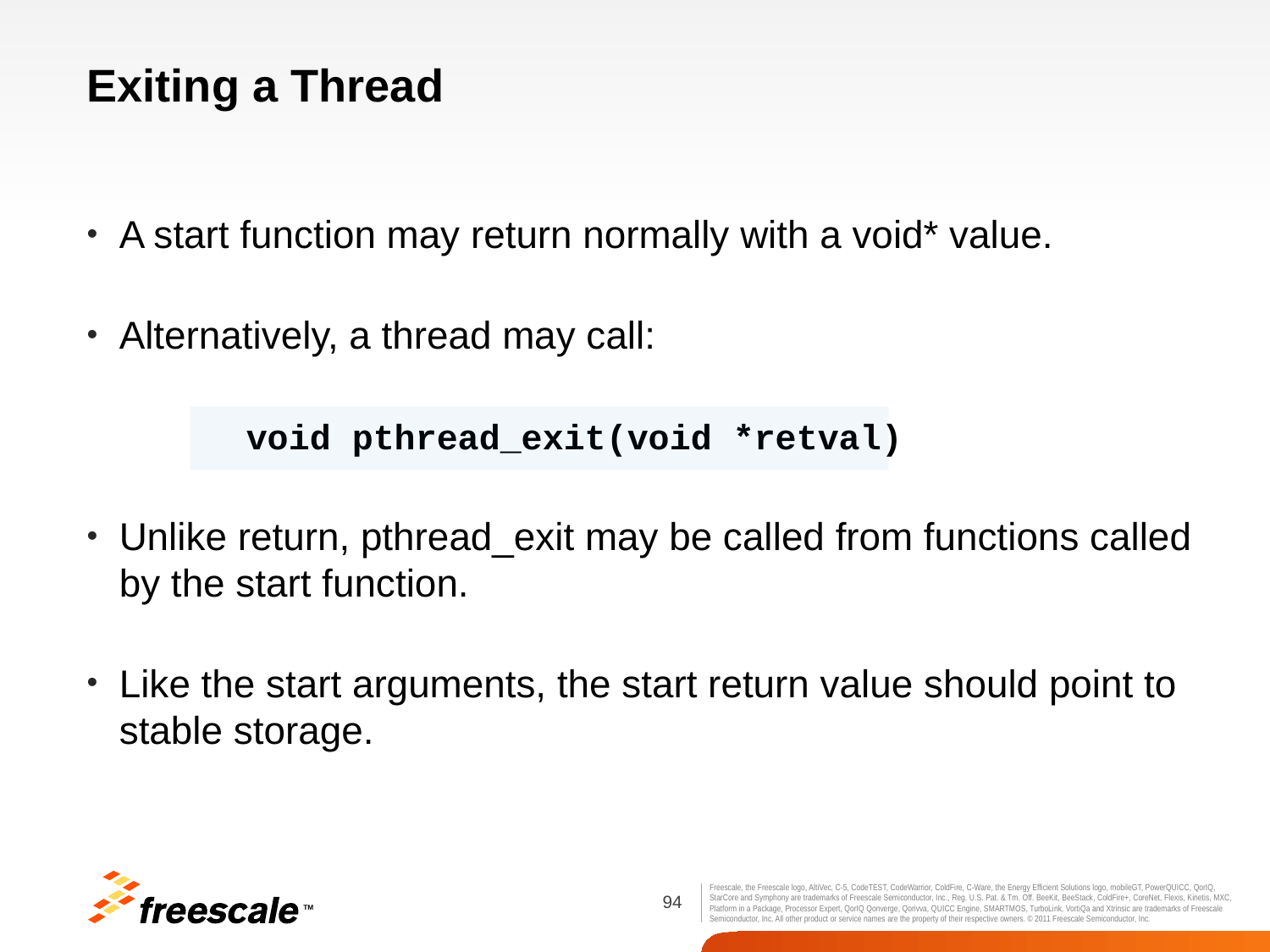

# Exiting a Thread
A start function may return normally with a void* value.
Alternatively, a thread may call:
		void pthread_exit(void *retval)
Unlike return, pthread_exit may be called from functions called by the start function.
Like the start arguments, the start return value should point to stable storage.